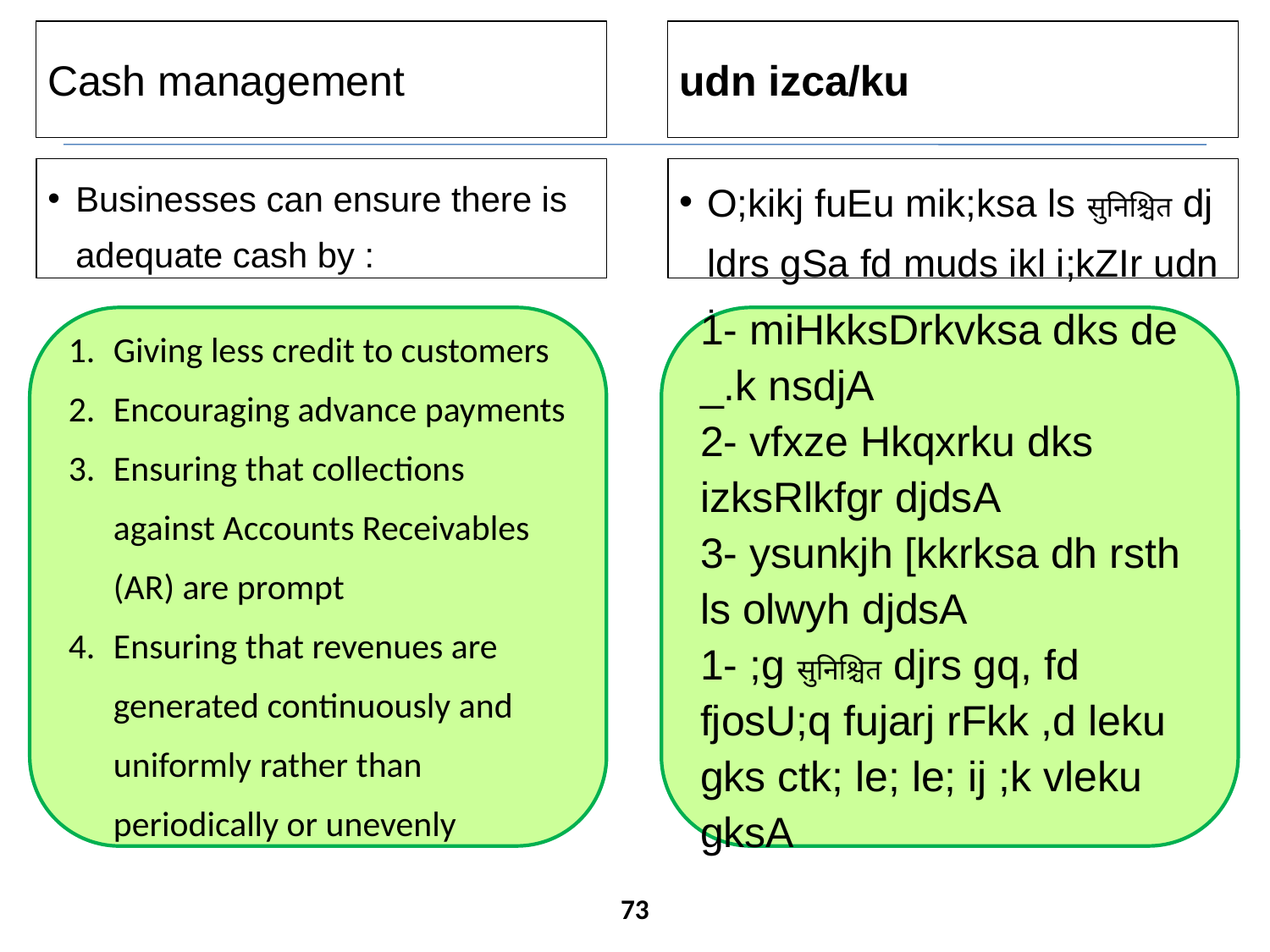

Cash management
udn izca/ku
Businesses can ensure there is adequate cash by :
O;kikj fuEu mik;ksa ls सुनिश्चित dj ldrs gSa fd muds ikl i;kZIr udn jgs%
Giving less credit to customers
Encouraging advance payments
Ensuring that collections against Accounts Receivables (AR) are prompt
Ensuring that revenues are generated continuously and uniformly rather than periodically or unevenly
1- miHkksDrkvksa dks de _.k nsdjA
2- vfxze Hkqxrku dks izksRlkfgr djdsA
3- ysunkjh [kkrksa dh rsth ls olwyh djdsA
1- ;g सुनिश्चित djrs gq, fd fjosU;q fujarj rFkk ,d leku gks ctk; le; le; ij ;k vleku gksA
73